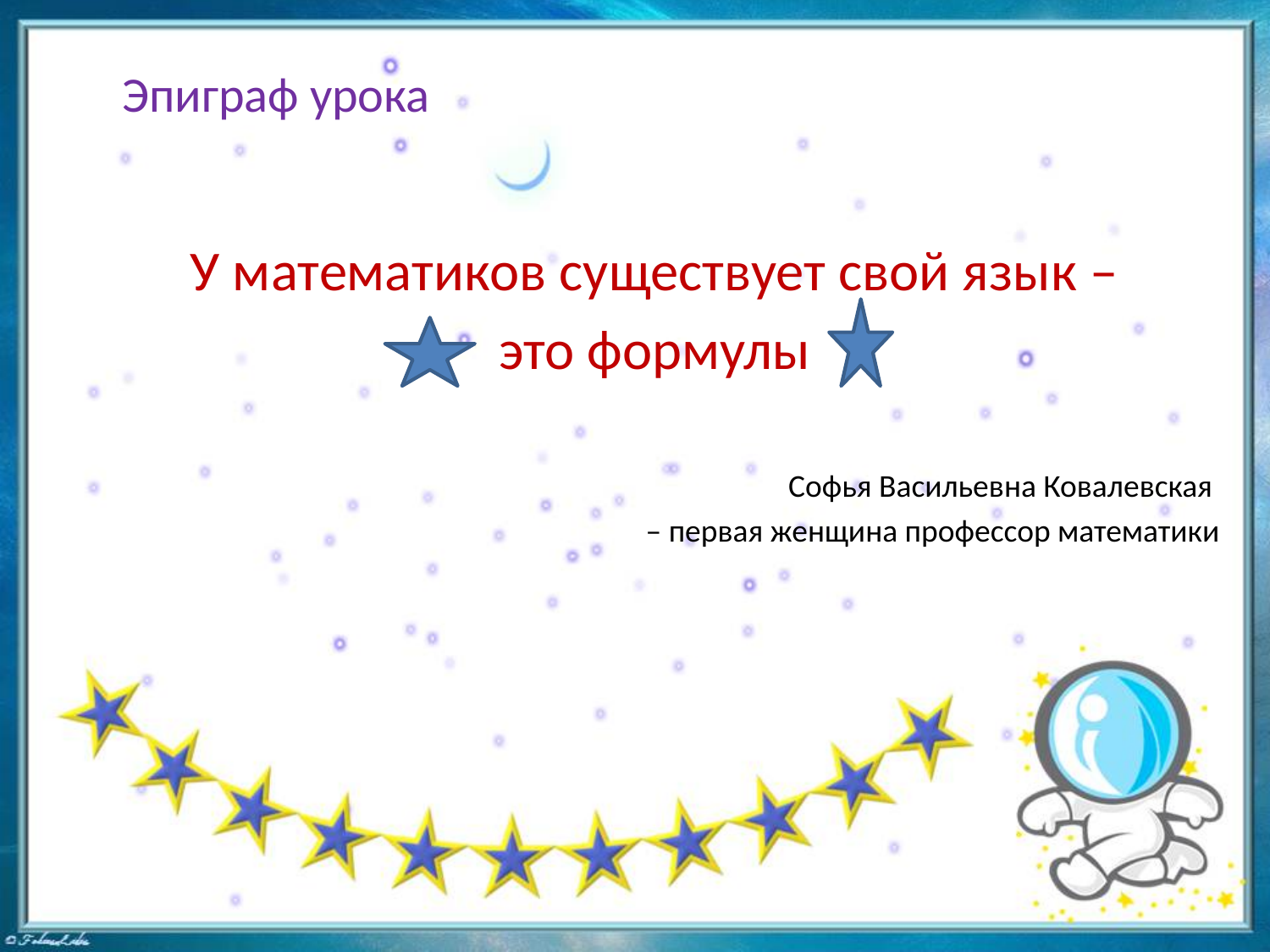

# Эпиграф урока
У математиков существует свой язык –
это формулы

Софья Васильевна Ковалевская
– первая женщина профессор математики